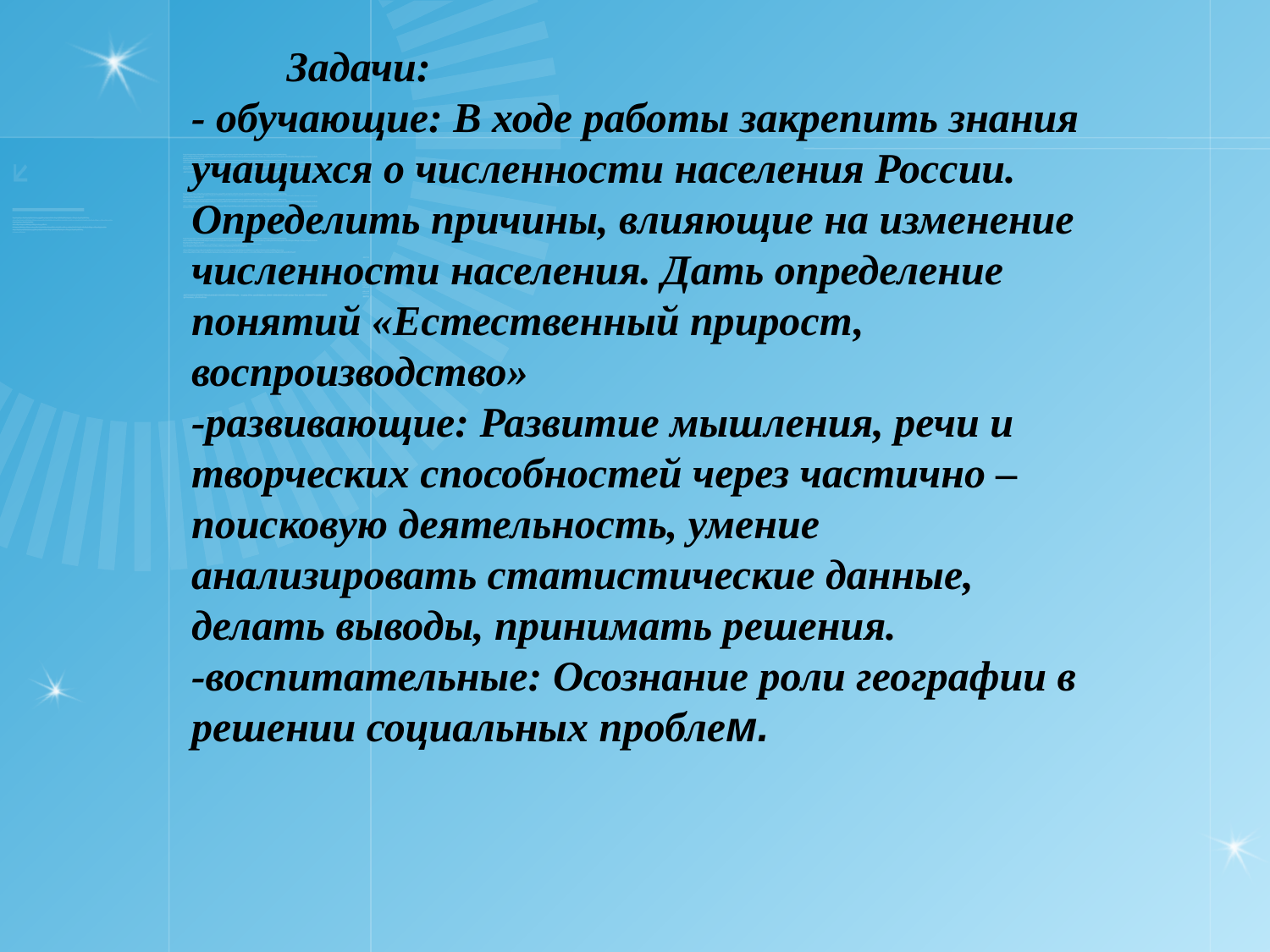

Задачи:
- обучающие: В ходе работы закрепить знания учащихся о численности населения России. Определить причины, влияющие на изменение численности населения. Дать определение понятий «Естественный прирост, воспроизводство»
-развивающие: Развитие мышления, речи и творческих способностей через частично – поисковую деятельность, умение анализировать статистические данные, делать выводы, принимать решения.
-воспитательные: Осознание роли географии в решении социальных проблем.